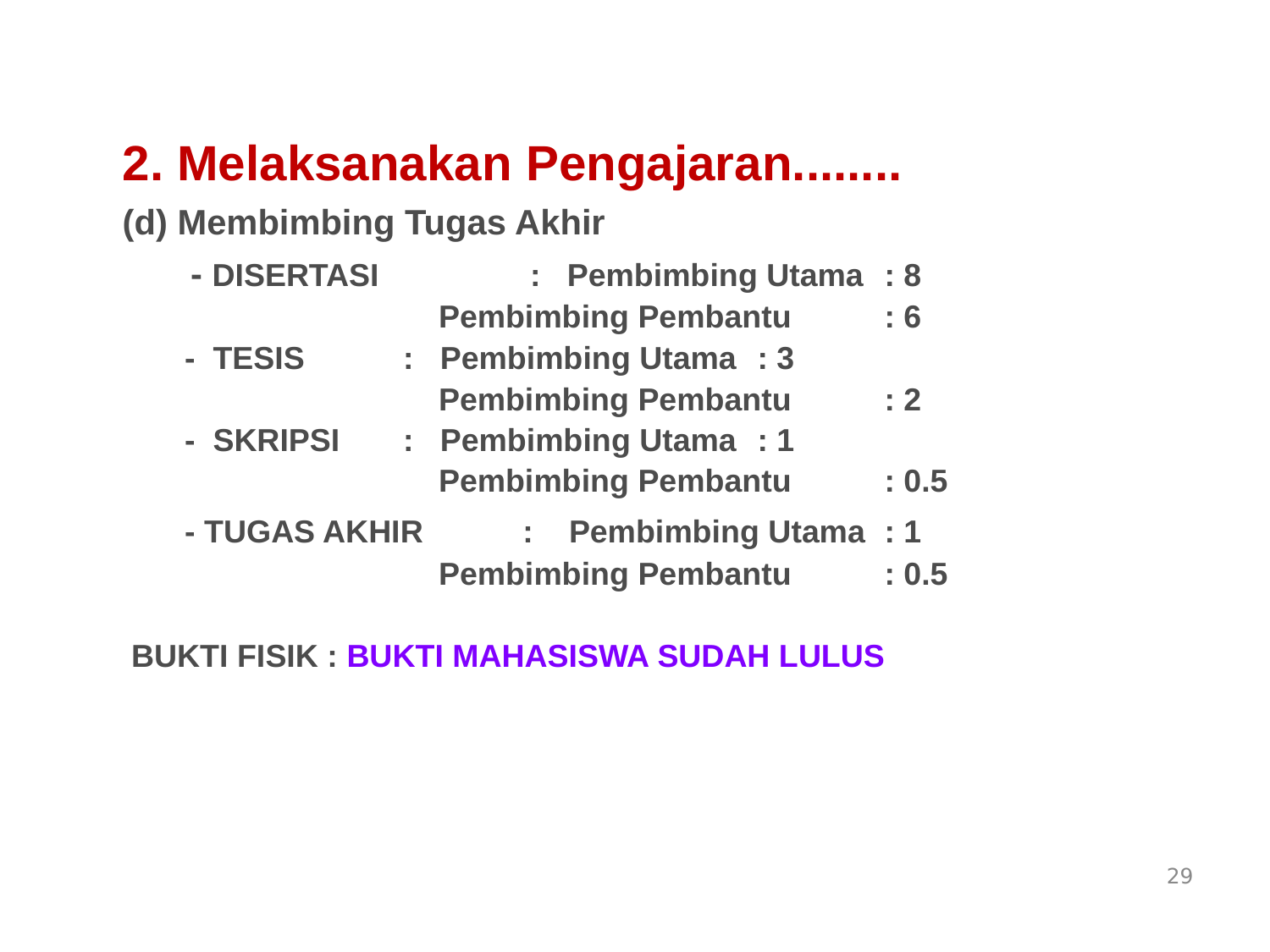

2. Melaksanakan Pengajaran........
(d) Membimbing Tugas Akhir
       - DISERTASI   	   :   Pembimbing Utama 	: 8
		       Pembimbing Pembantu 	: 6
       -  TESIS 	   :   Pembimbing Utama 	: 3
		       Pembimbing Pembantu 	: 2
       -  SKRIPSI	   :   Pembimbing Utama 	: 1
		       Pembimbing Pembantu 	: 0.5
       - TUGAS AKHIR 	  :    Pembimbing Utama	: 1
		       Pembimbing Pembantu	: 0.5

 BUKTI FISIK : BUKTI MAHASISWA SUDAH LULUS

29